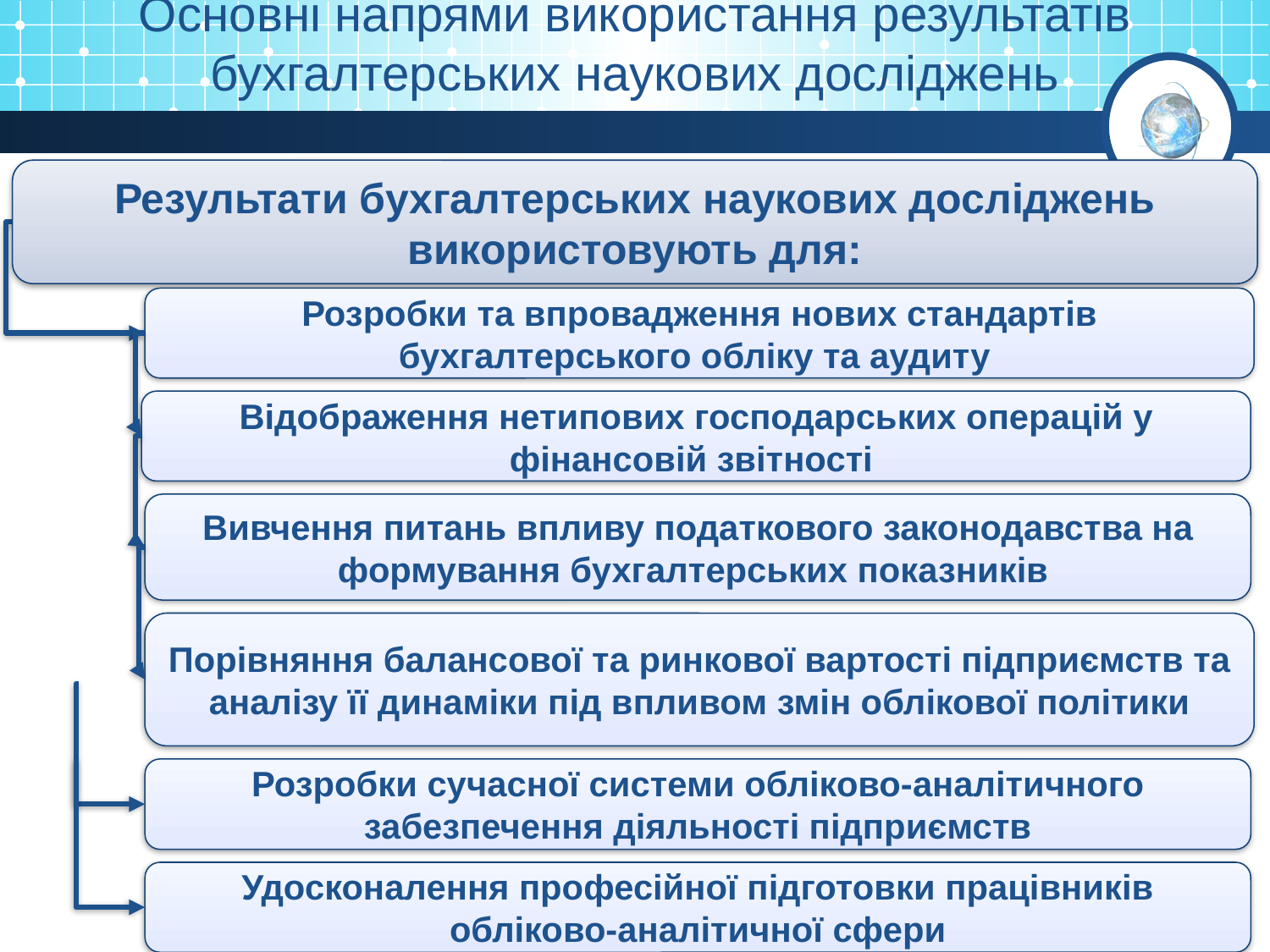

Основні напрями використання результатів бухгалтерських наукових досліджень
Результати бухгалтерських наукових досліджень використовують для:
Розробки та впровадження нових стандартів бухгалтерського обліку та аудиту
Відображення нетипових господарських операцій у фінансовій звітності
Вивчення питань впливу податкового законодавства на формування бухгалтерських показників
Порівняння балансової та ринкової вартості підприємств та аналізу її динаміки під впливом змін облікової політики
Розробки сучасної системи обліково-аналітичного забезпечення діяльності підприємств
Удосконалення професійної підготовки працівників обліково-аналітичної сфери